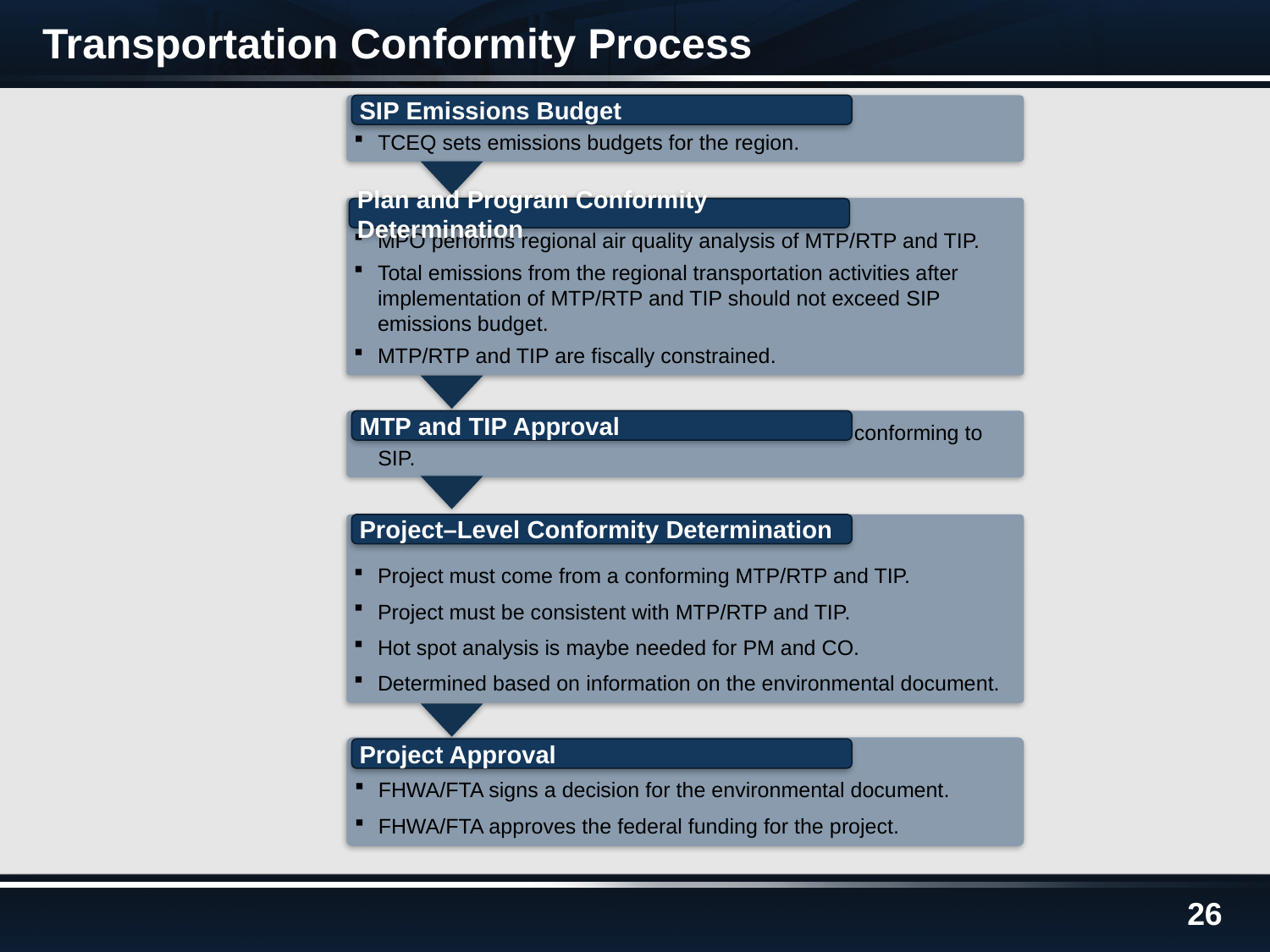

# Transportation Conformity Process
SIP Emissions Budget
TCEQ sets emissions budgets for the region.

Plan and Program Conformity Determination

MPO performs regional air quality analysis of MTP/RTP and TIP.
Total emissions from the regional transportation activities after implementation of MTP/RTP and TIP should not exceed SIP emissions budget.
MTP/RTP and TIP are fiscally constrained.

MTP and TIP Approval
FHWA/FTA determines that MTP/RTP and TIP are conforming to SIP.

Project–Level Conformity Determination
Project must come from a conforming MTP/RTP and TIP.
Project must be consistent with MTP/RTP and TIP.
Hot spot analysis is maybe needed for PM and CO.
Determined based on information on the environmental document.

Project Approval
FHWA/FTA signs a decision for the environmental document.
FHWA/FTA approves the federal funding for the project.